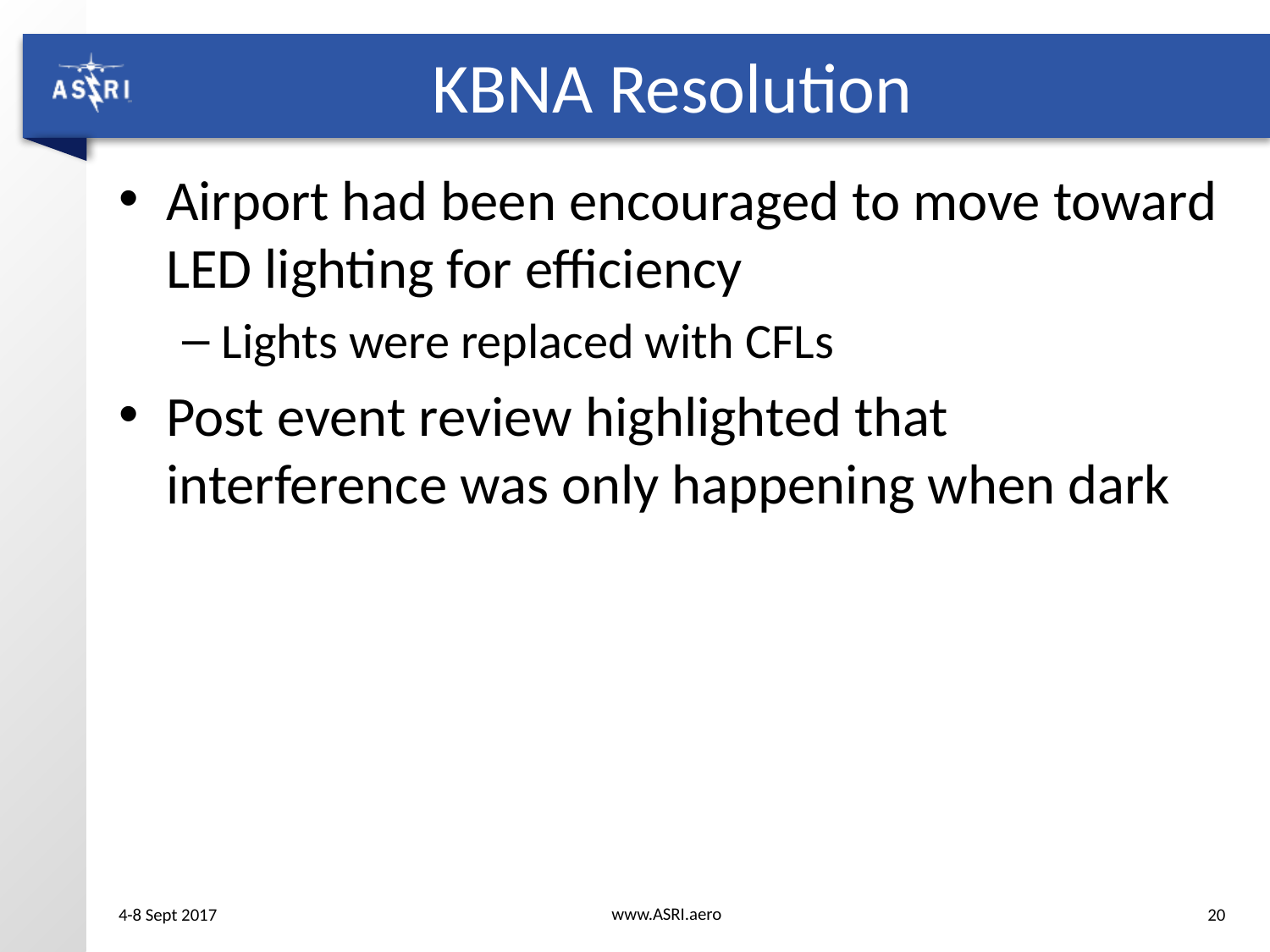

# KBNA Resolution
Airport had been encouraged to move toward LED lighting for efficiency
Lights were replaced with CFLs
Post event review highlighted that interference was only happening when dark

www.ASRI.aero
20
4-8 Sept 2017